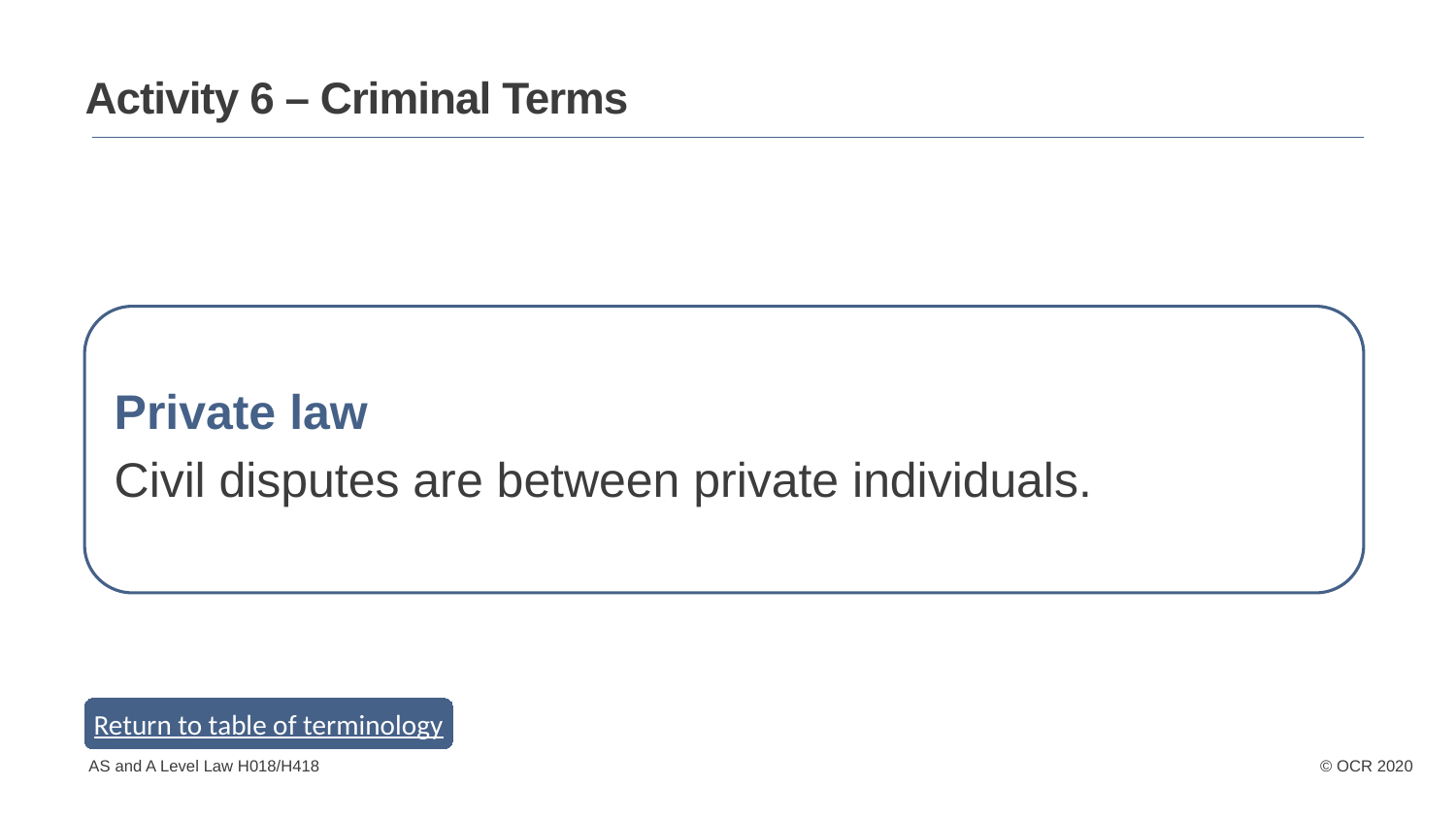

Activity 6 – Criminal Terms
Private law
Civil disputes are between private individuals.

Return to table of terminology